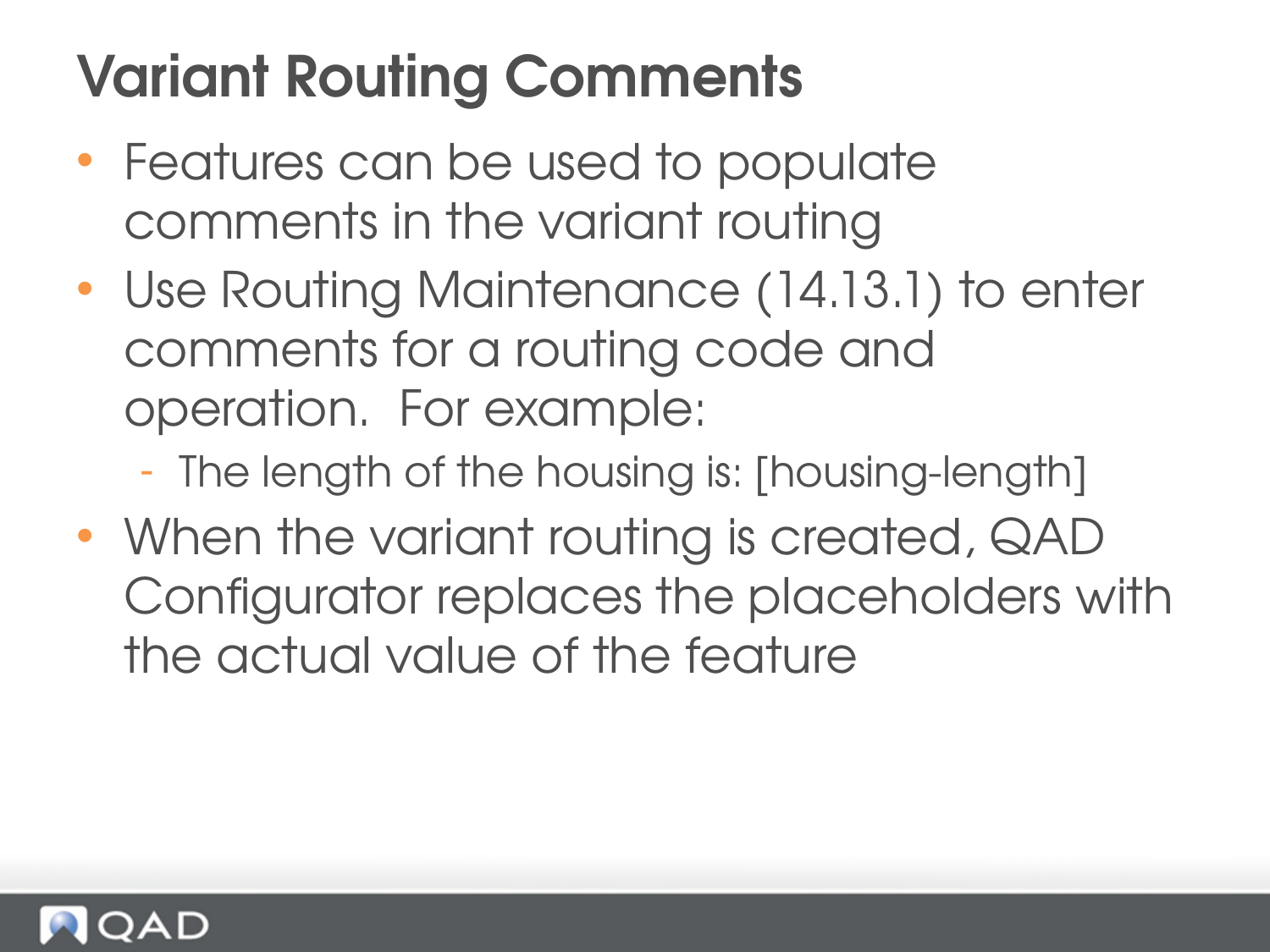

# Variant Routing Comments
Features can be used to populate comments in the variant routing
Use Routing Maintenance (14.13.1) to enter comments for a routing code and operation.  For example:
The length of the housing is: [housing-length]
When the variant routing is created, QAD Configurator replaces the placeholders with the actual value of the feature